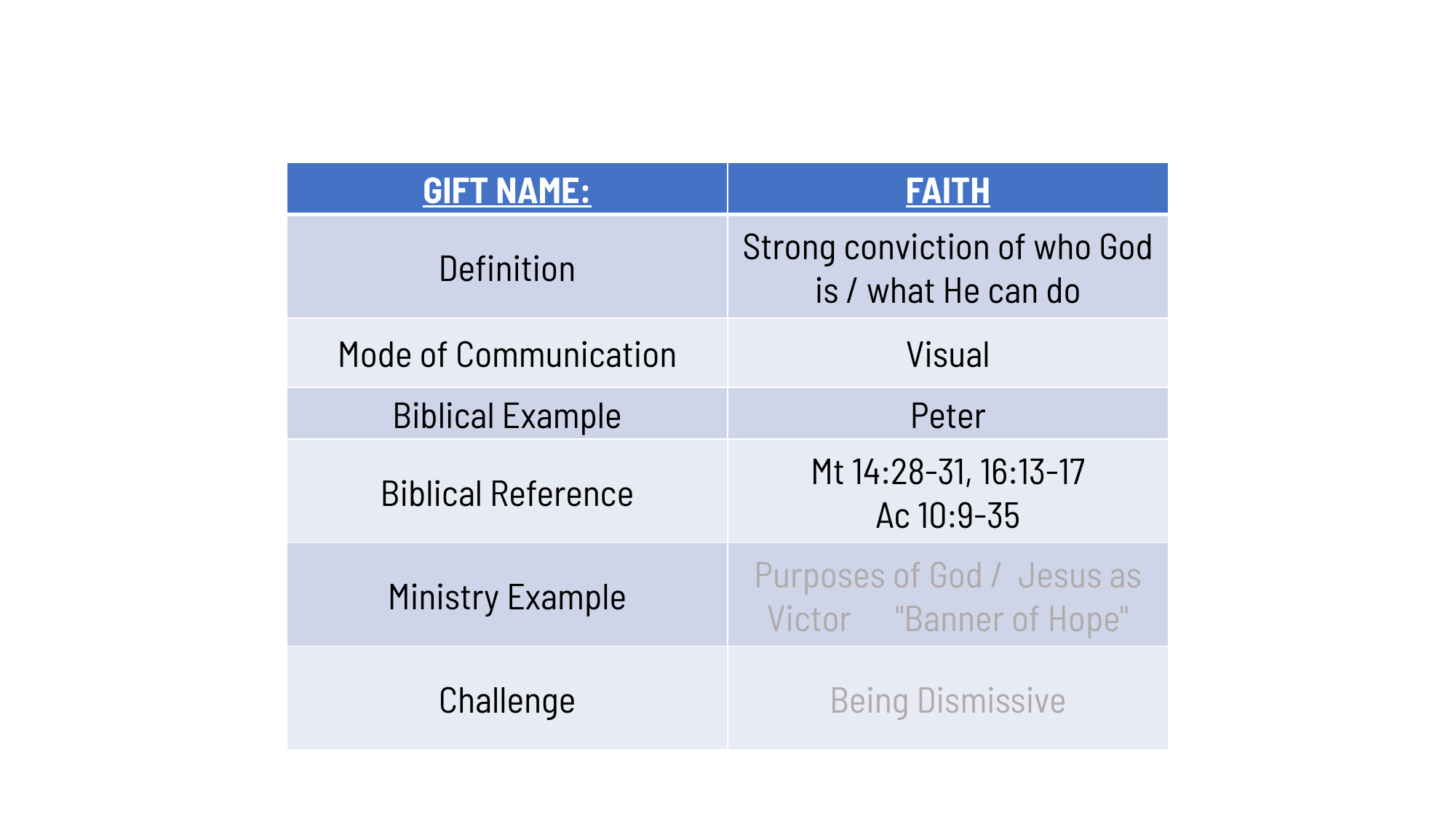

#
| GIFT NAME: | FAITH |
| --- | --- |
| Definition | Strong conviction of who God is / what He can do |
| Mode of Communication | Visual |
| Biblical Example | Peter |
| Biblical Reference | Mt 14:28-31, 16:13-17 Ac 10:9-35 |
| Ministry Example | Purposes of God / Jesus as Victor "Banner of Hope" |
| Challenge | Being Dismissive |